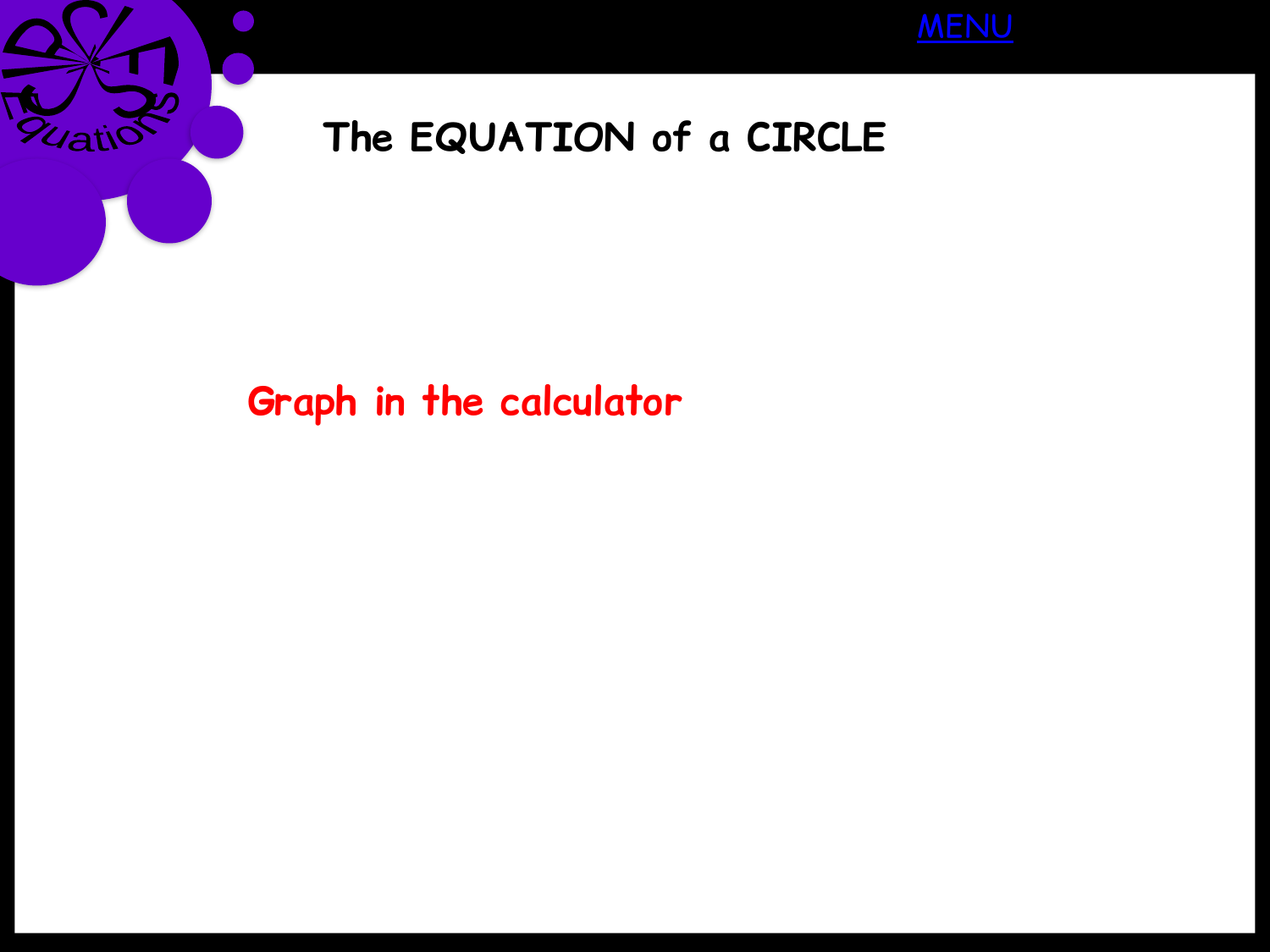

CIRCLES
MENU
APPENDIX

Equations

The EQUATION of a CIRCLE

Graph in the calculator